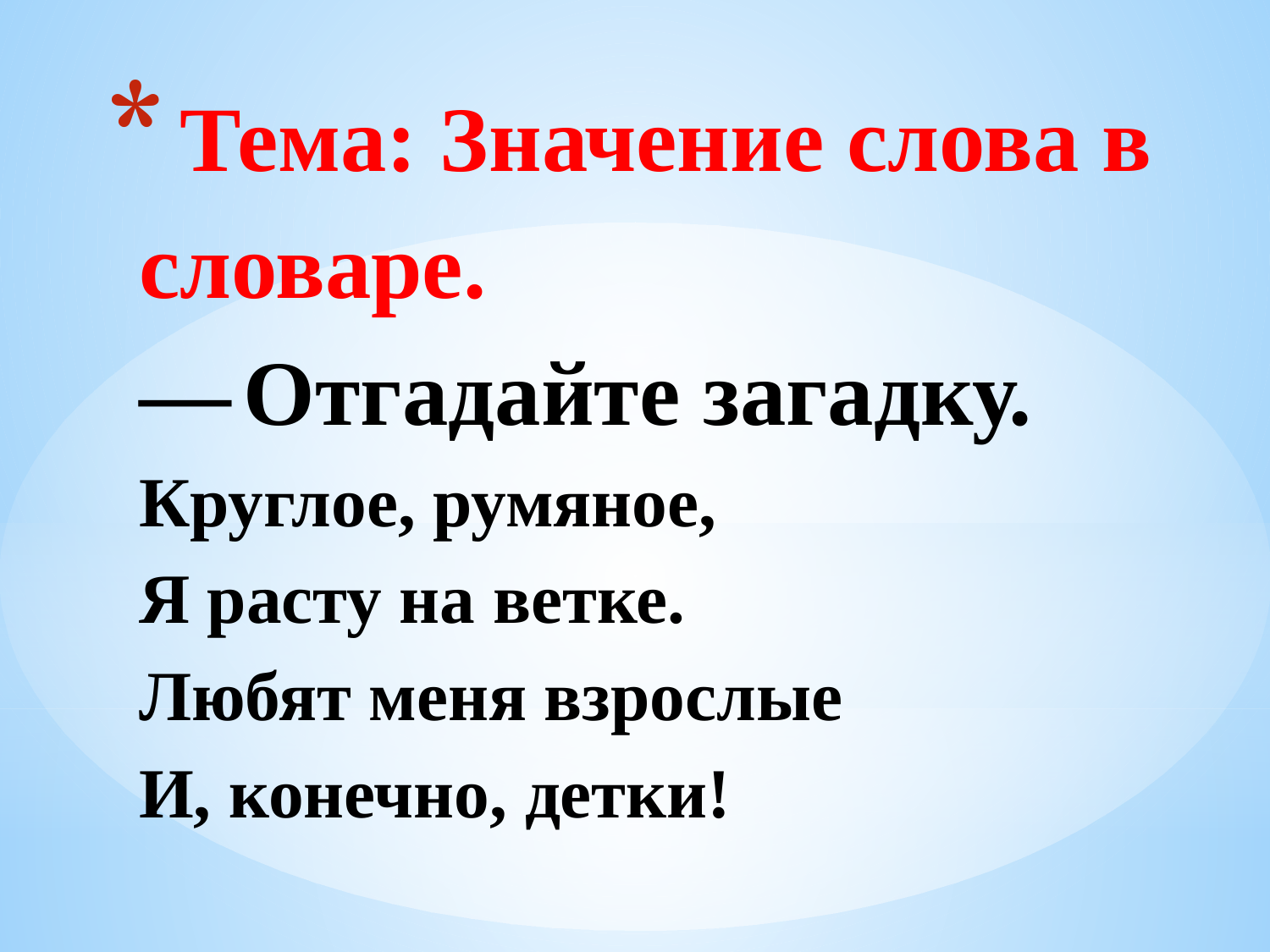

# Тема: Значение слова в словаре. ―    Отгадайте загадку. Круглое, румяное, Я расту на ветке. Любят меня взрослые И, конечно, детки!